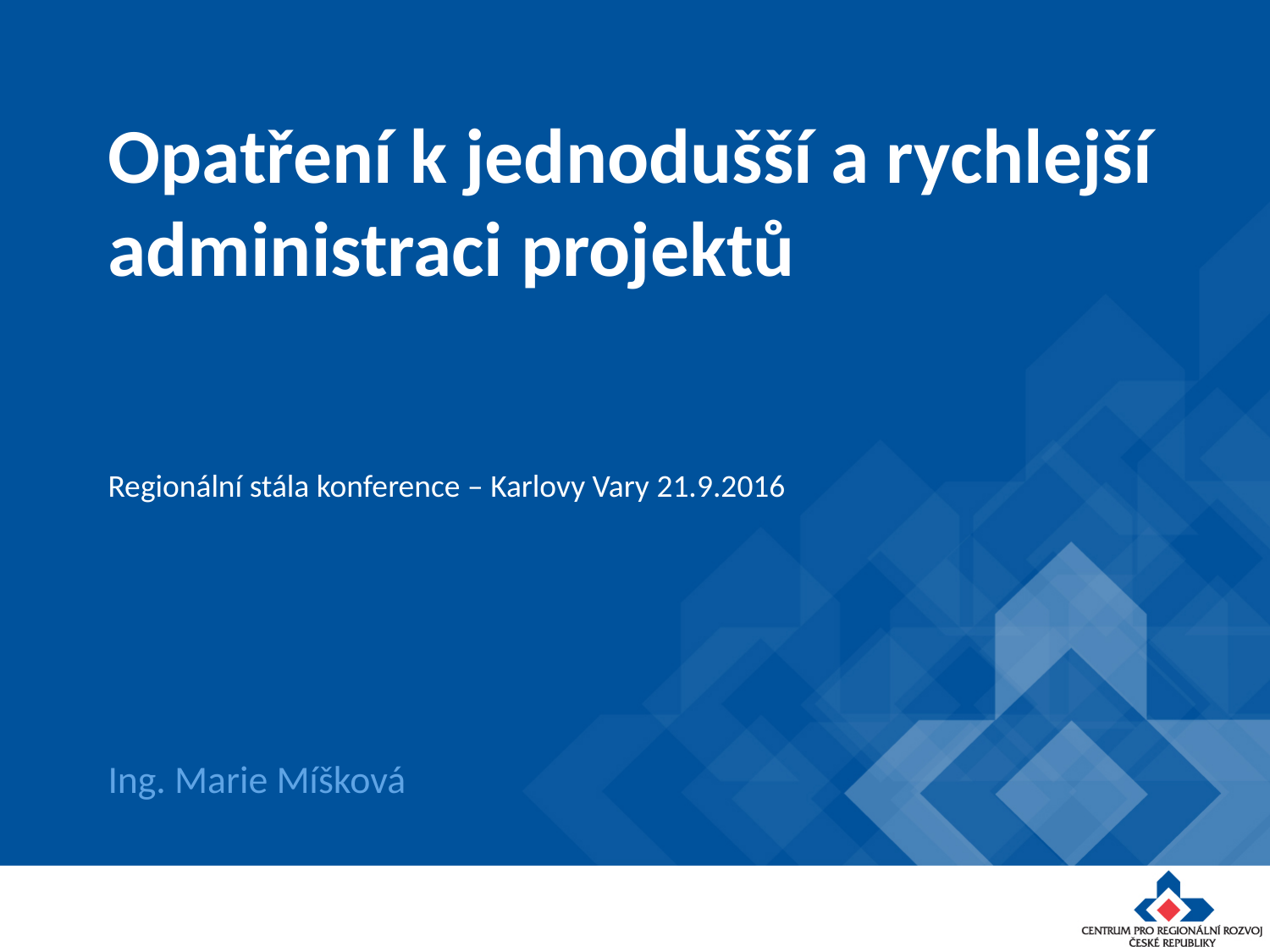

# Opatření k jednodušší a rychlejší administraci projektů
Regionální stála konference – Karlovy Vary 21.9.2016
Ing. Marie Míšková